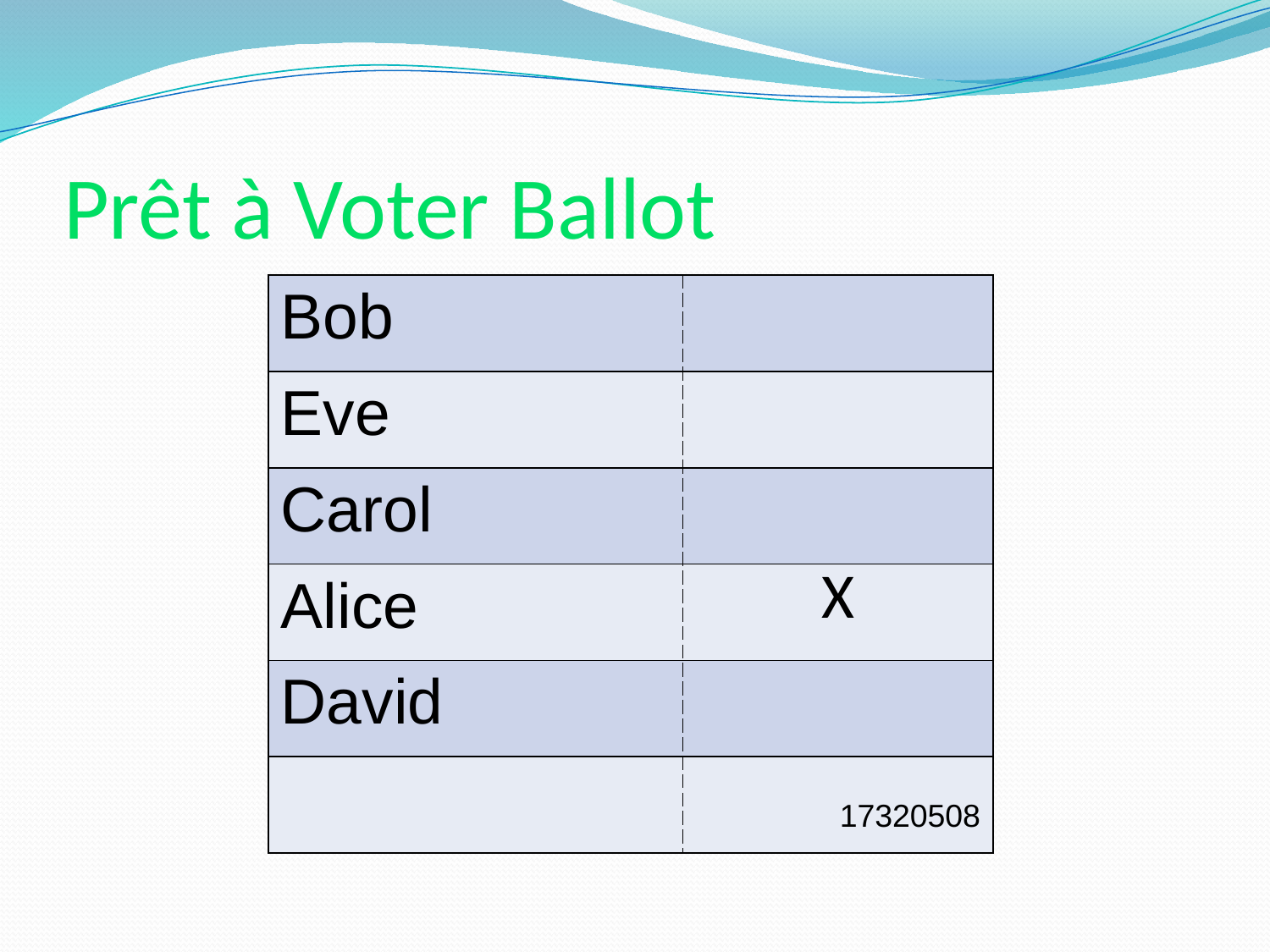

# Prêt à Voter Ballot
| Bob |  |
| --- | --- |
| Eve |  |
| Carol |  |
| Alice | X |
| David |  |
|  | 17320508 |